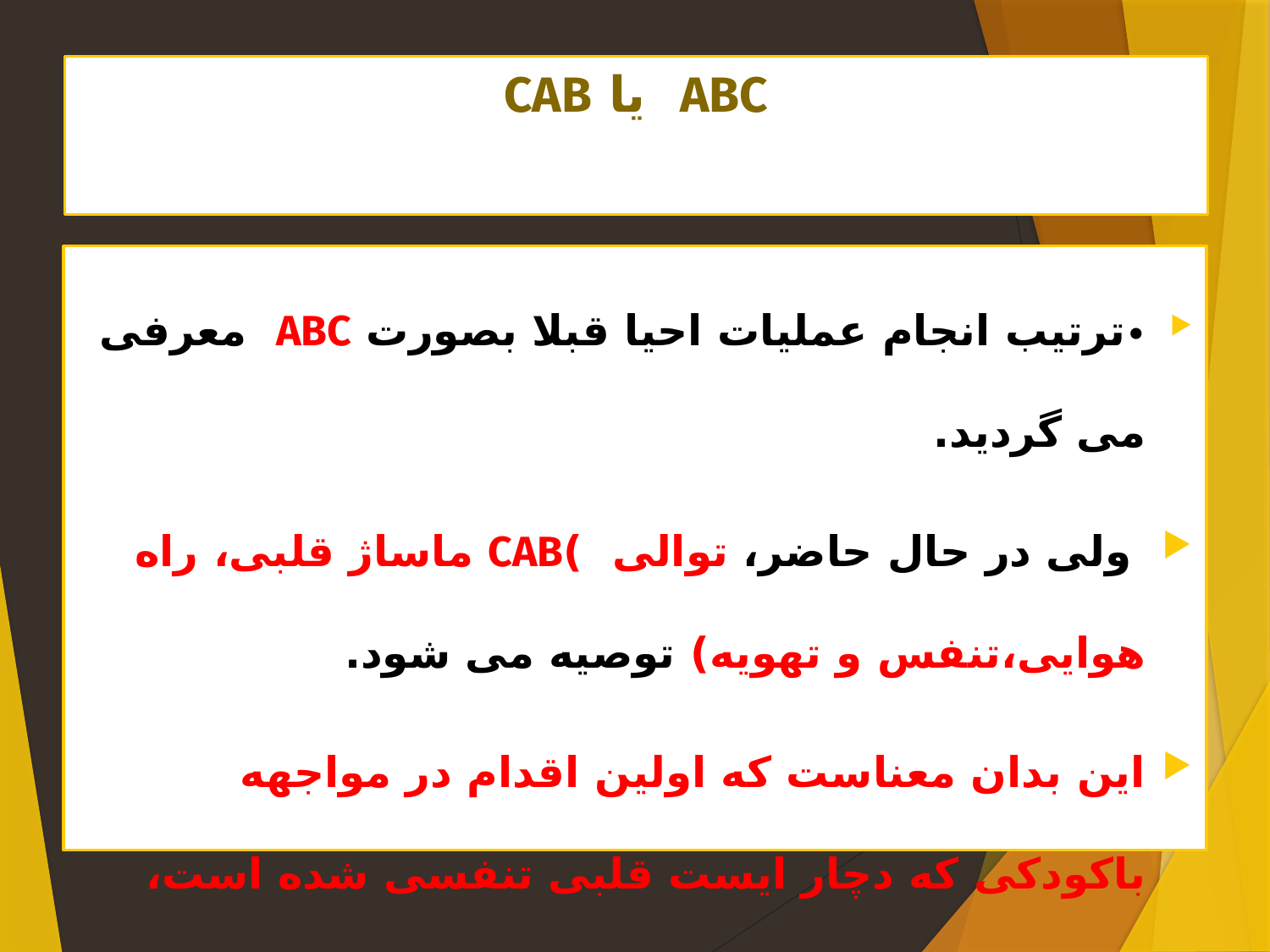

# ABC  یا CAB
•ترتیب انجام عملیات احیا قبلا بصورت ABC  معرفی می گردید.
 ولی در حال حاضر، توالی  )CAB ماساژ قلبی، راه هوایی،تنفس و تهویه) توصیه می شود.
این بدان معناست که اولین اقدام در مواجهه باکودکی که دچار ایست قلبی تنفسی شده است، ماساژ قلبی است.